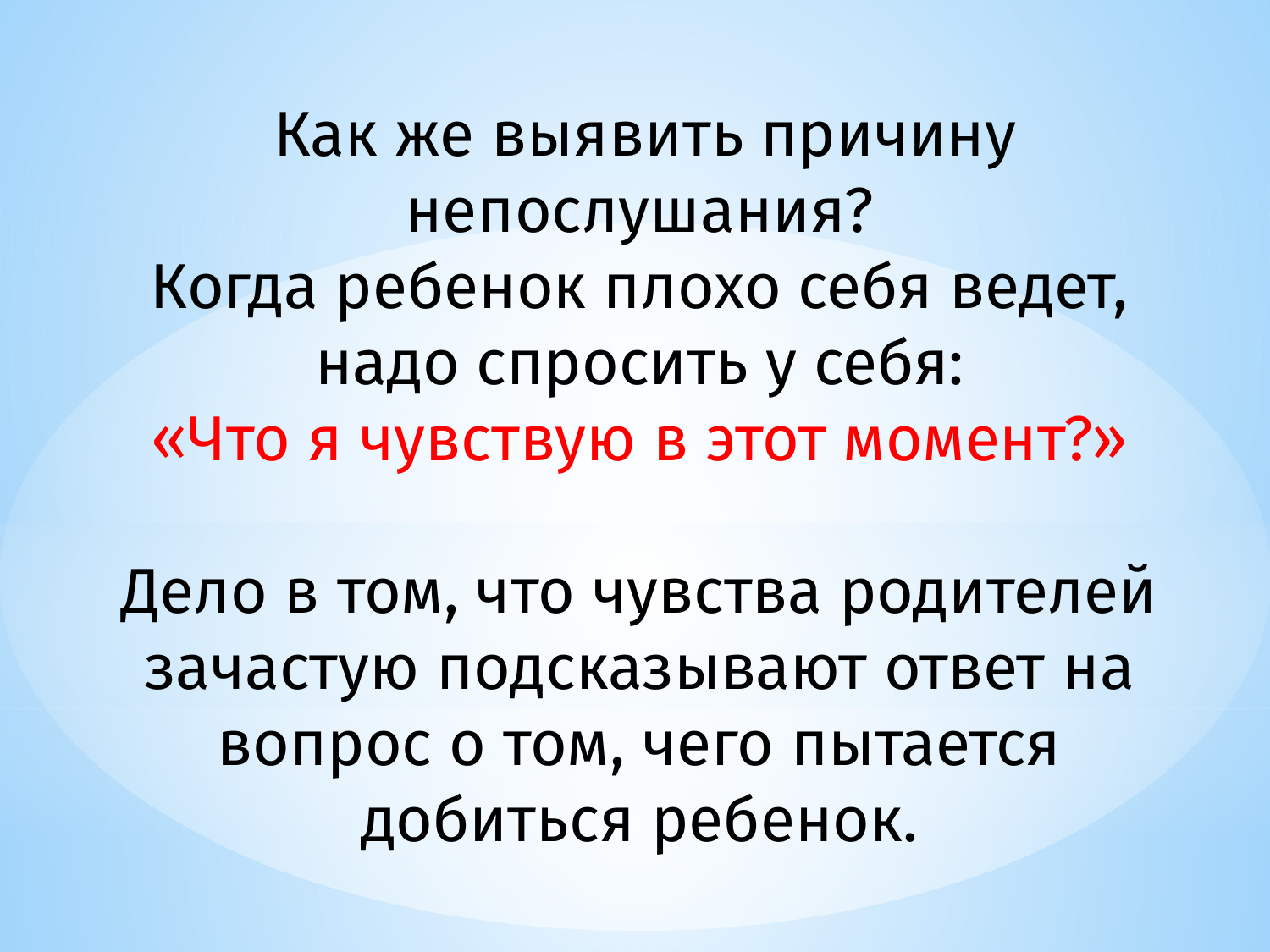

Как же выявить причину непослушания?
Когда ребенок плохо себя ведет, надо спросить у себя:
 «Что я чувствую в этот момент?»

Дело в том, что чувства родителей зачастую подсказывают ответ на вопрос о том, чего пытается добиться ребенок.